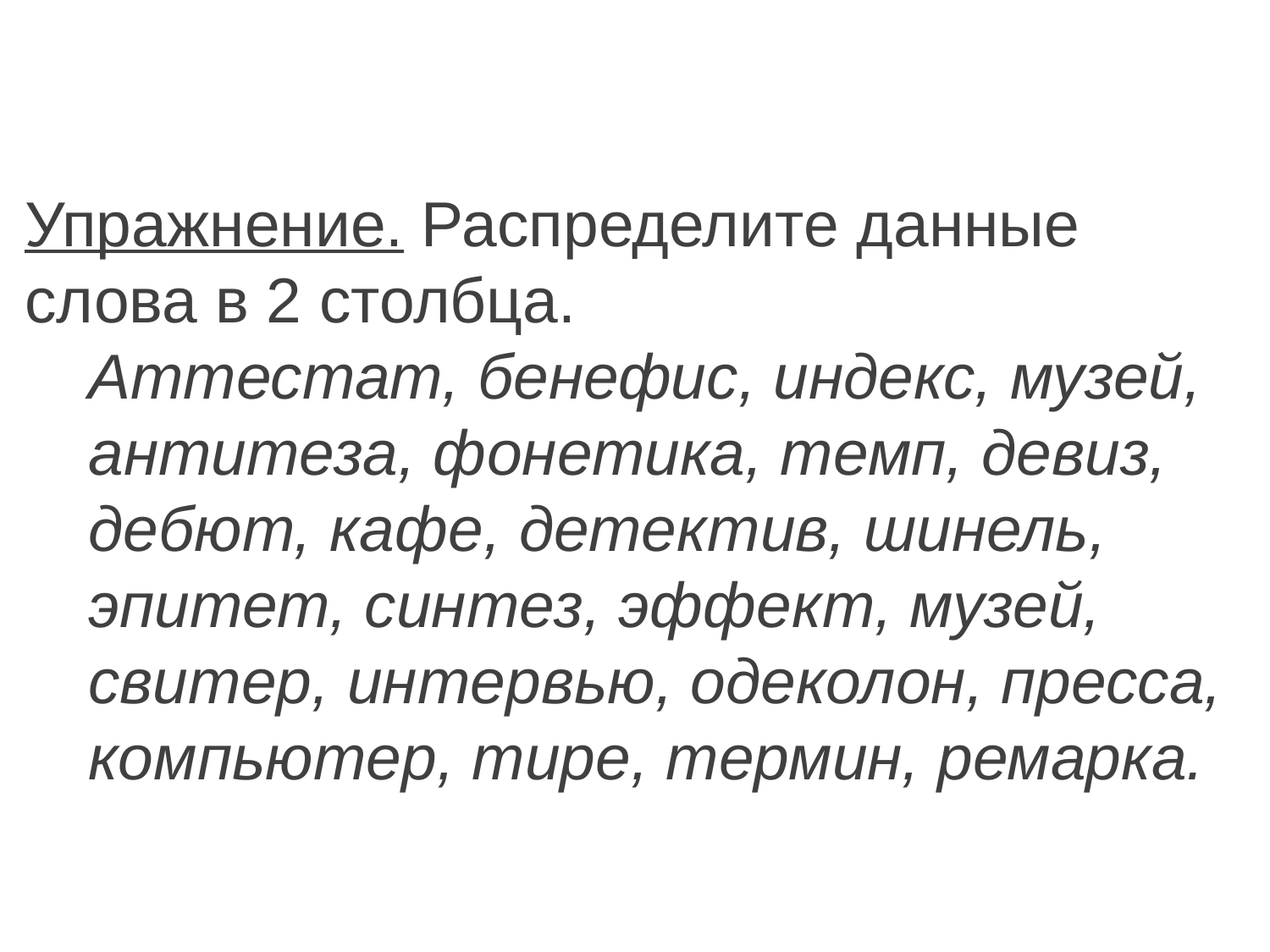

Упражнение. Распределите данные слова в 2 столбца.
	Аттестат, бенефис, индекс, музей, антитеза, фонетика, темп, девиз, дебют, кафе, детектив, шинель, эпитет, синтез, эффект, музей, свитер, интервью, одеколон, пресса, компьютер, тире, термин, ремарка.